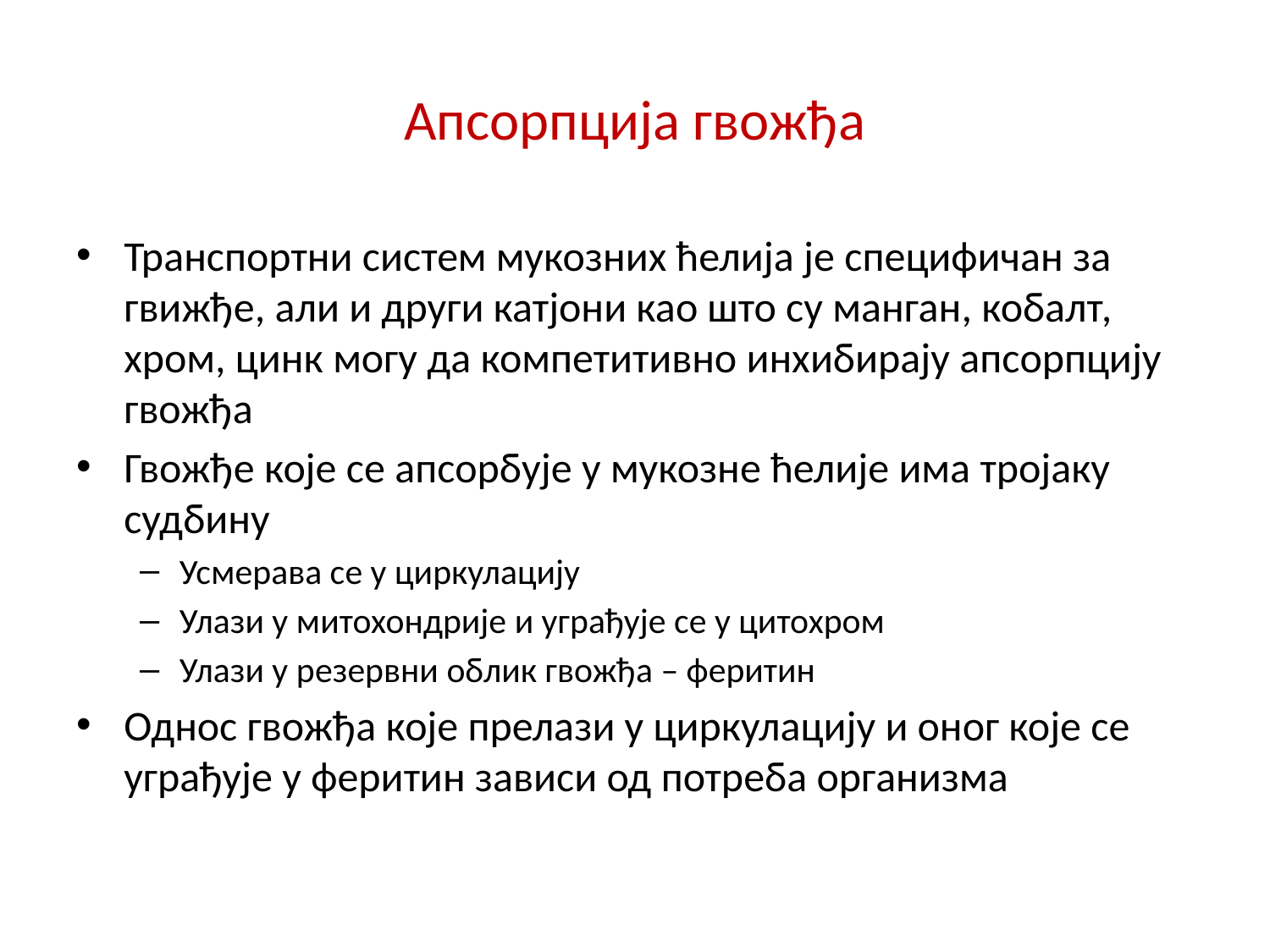

# Aпсорпција гвожђа
Транспортни систем мукозних ћелија је специфичан за гвижђе, али и други катјони као што су манган, кобалт, хром, цинк могу да компетитивно инхибирају апсорпцију гвожђа
Гвожђе које се апсорбује у мукозне ћелије има тројаку судбину
Усмерава се у циркулацију
Улази у митохондрије и уграђује се у цитохром
Улази у резервни облик гвожђа – феритин
Однос гвожђа које прелази у циркулацију и оног које се уграђује у феритин зависи од потреба организма